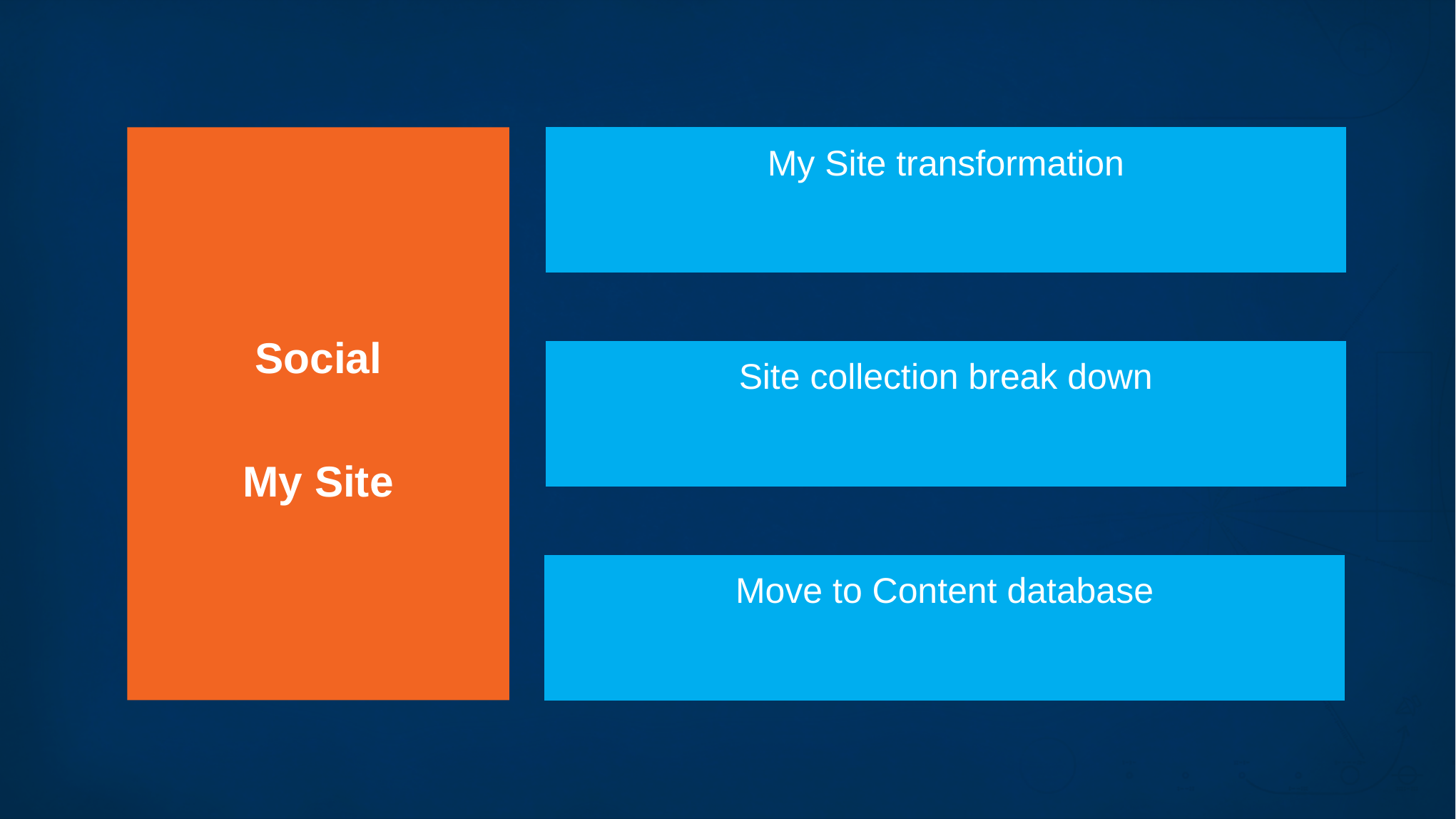

Social

My Site
My Site transformation
Site collection break down
Move to Content database